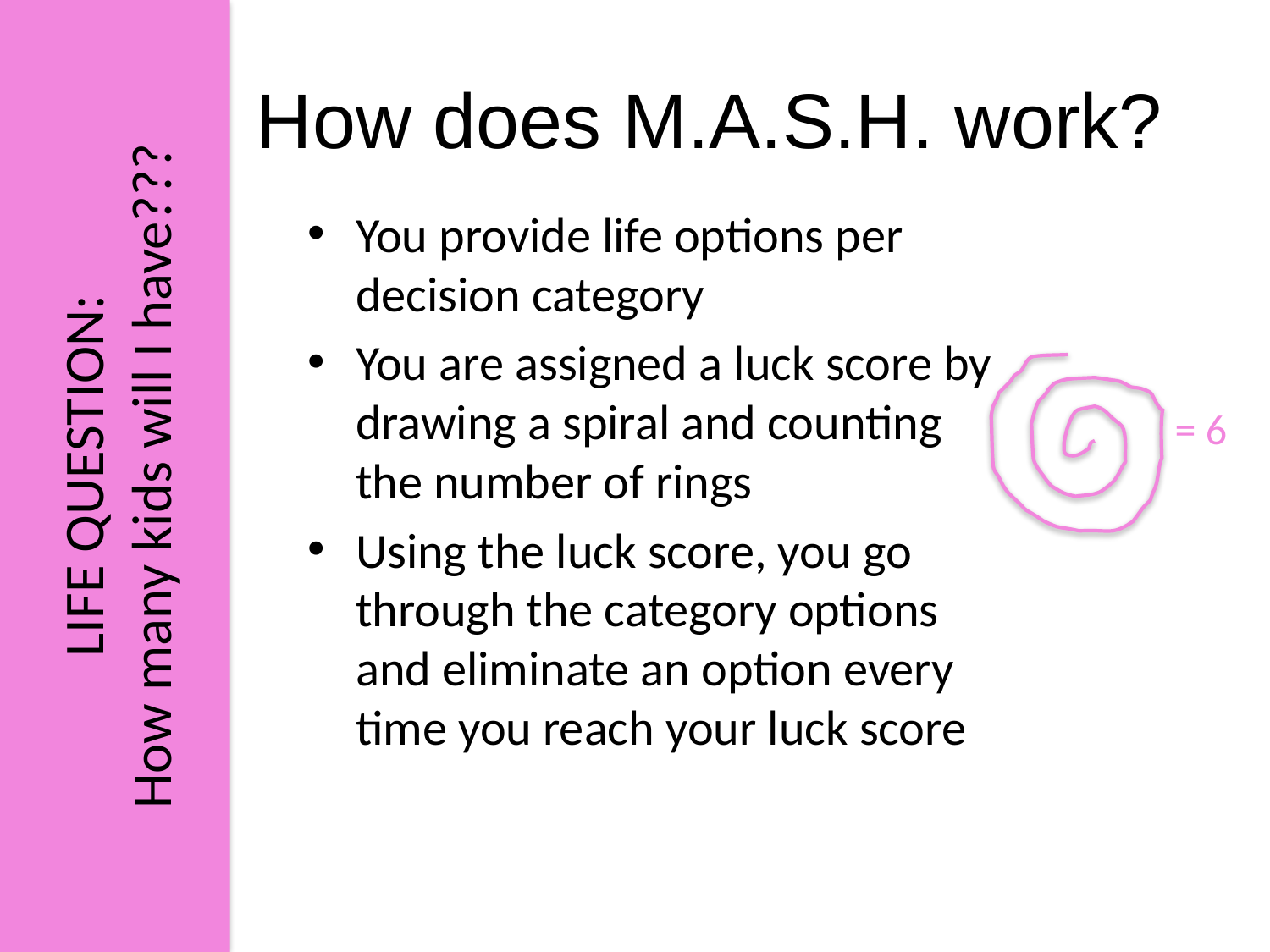

LIFE QUESTION:
How many kids will I have???
# How does M.A.S.H. work?
You provide life options per decision category
You are assigned a luck score by drawing a spiral and counting the number of rings
Using the luck score, you go through the category options and eliminate an option every time you reach your luck score

= 6